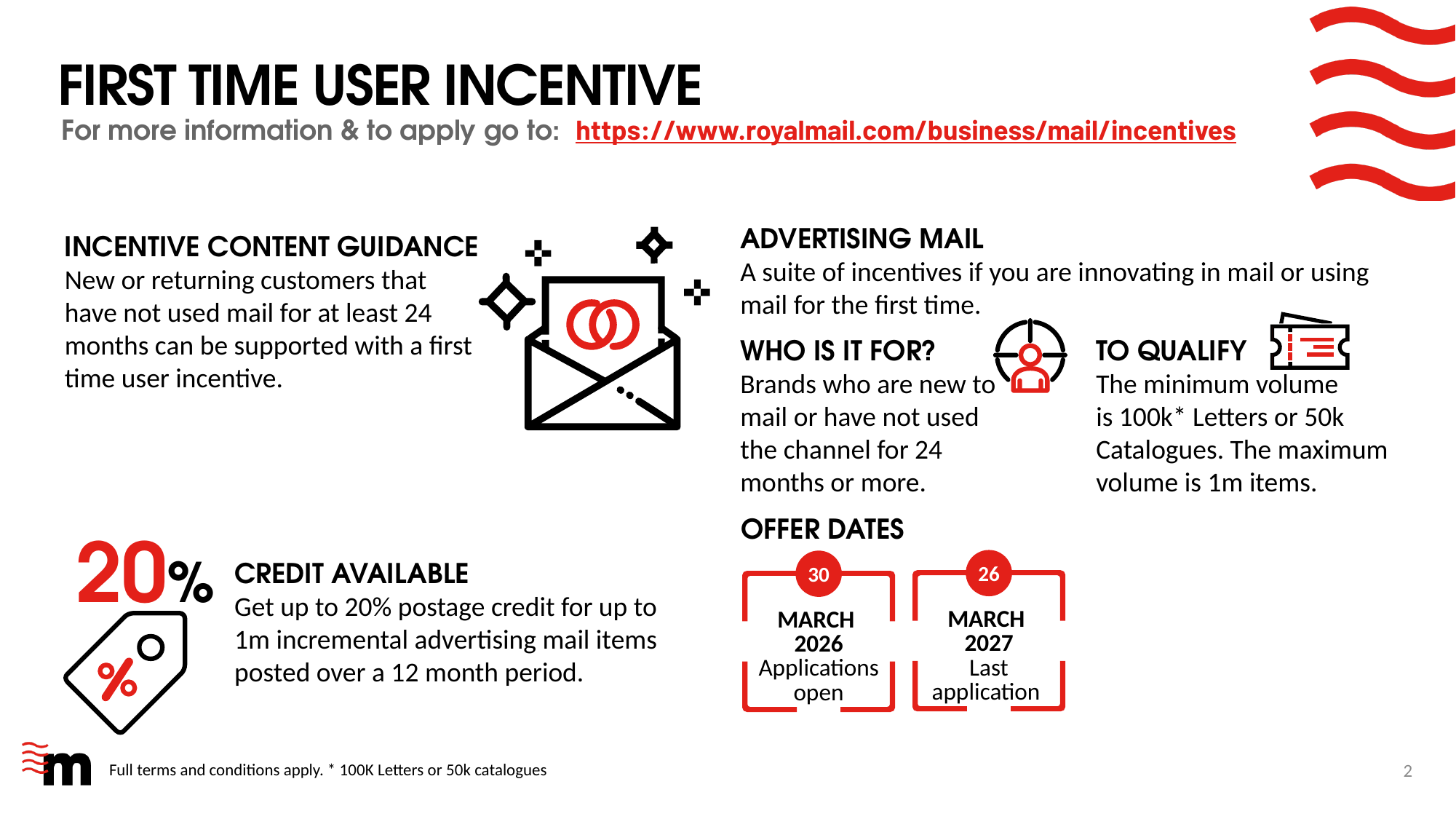

# First time user INCENTIVE
For more information & to apply go to:  https://www.royalmail.com/business/mail/incentives

ADVERTISING MAIL
A suite of incentives if you are innovating in mail or using mail for the first time.
INCENTIVE CONTENT GUIDANCE
New or returning customers that have not used mail for at least 24 months can be supported with a first time user incentive.

WHO IS IT FOR?
Brands who are new to mail or have not used the channel for 24 months or more.
TO QUALIFY
The minimum volume
is 100k* Letters or 50k Catalogues. The maximum volume is 1m items.

OFFER DATES
20%
26
30
CREDIT AVAILABLE
Get up to 20% postage credit for up to 1m incremental advertising mail items posted over a 12 month period.
MARCH
2027
Last application
MARCH
2026
Applications open

2
Full terms and conditions apply. * 100K Letters or 50k catalogues